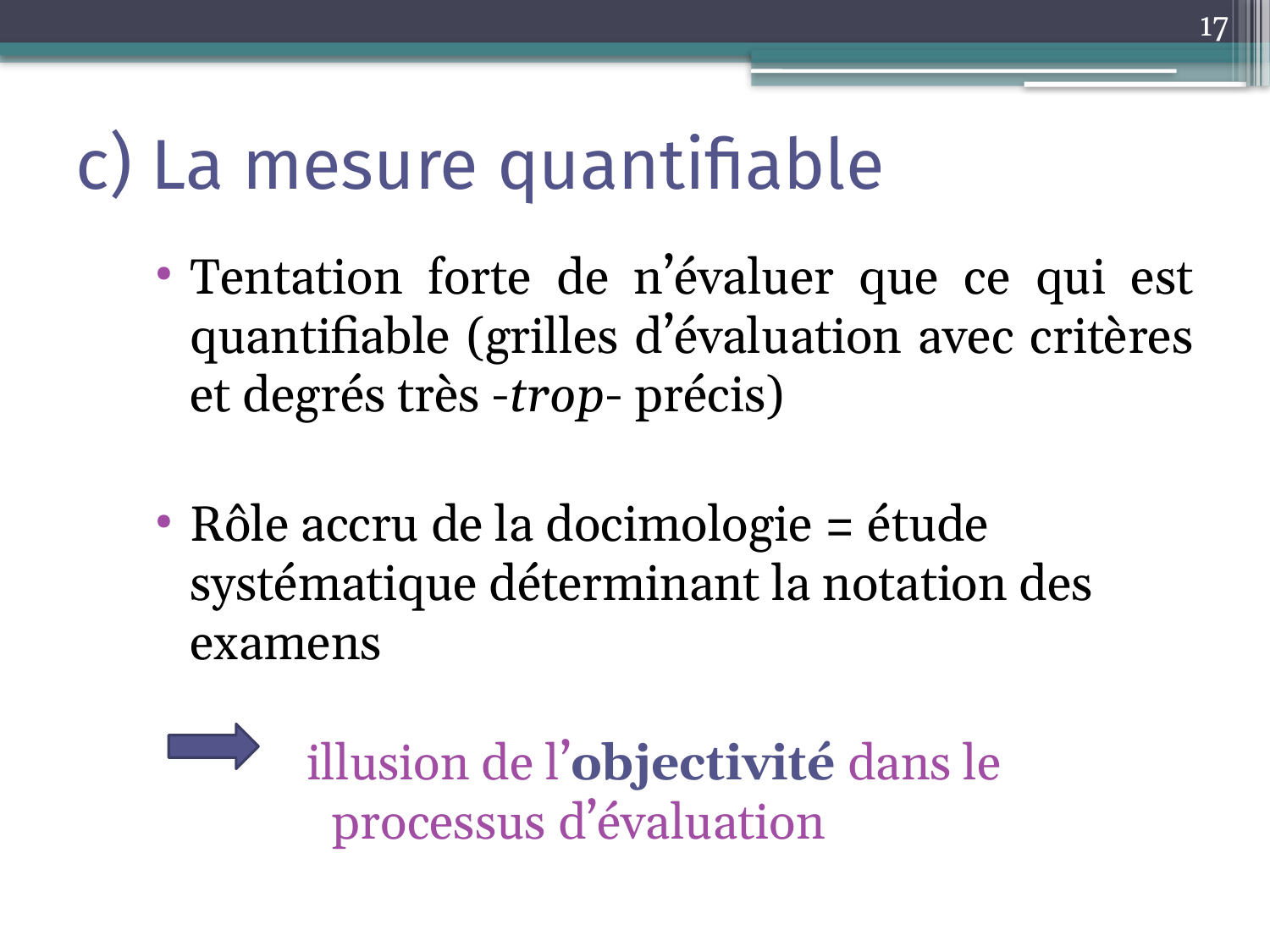

17
# c) La mesure quantifiable
Tentation forte de n’évaluer que ce qui est quantifiable (grilles d’évaluation avec critères et degrés très -trop- précis)

Rôle accru de la docimologie = étude systématique déterminant la notation des examens

illusion de l’objectivité dans le processus d’évaluation